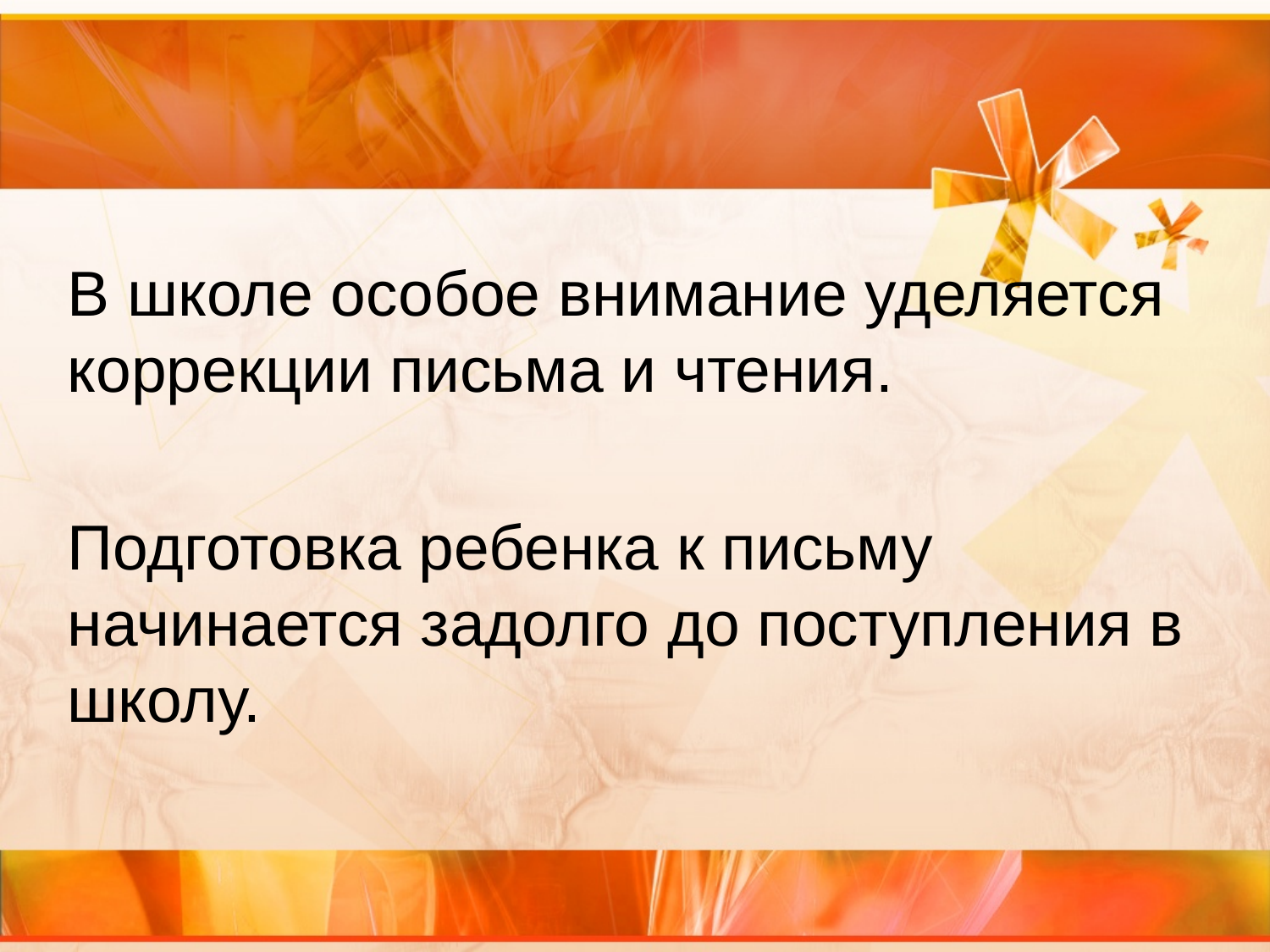

В школе особое внимание уделяется коррекции письма и чтения.

Подготовка ребенка к письму начинается задолго до поступления в школу.